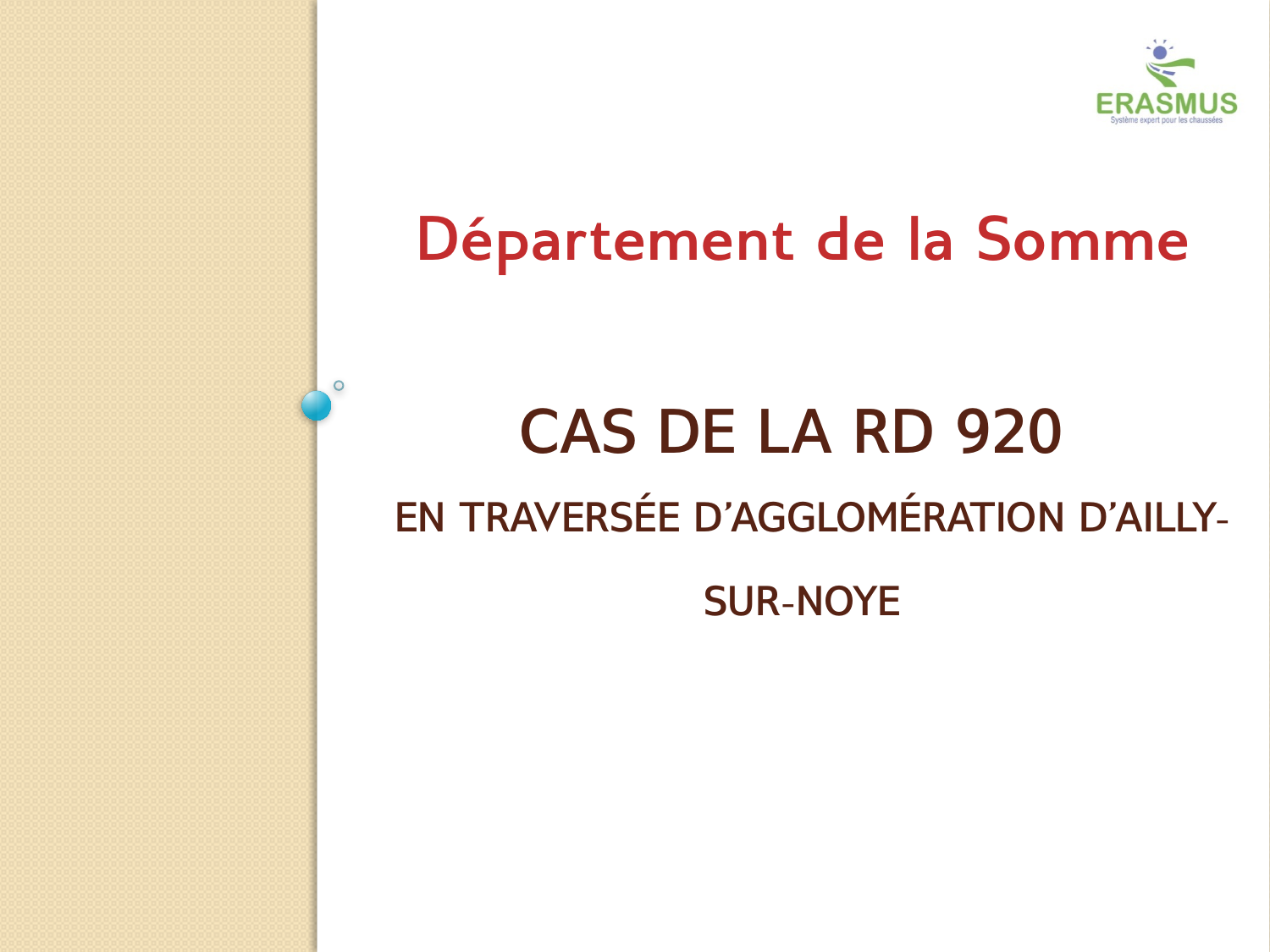

Département de la Somme
# Cas de la RD 920 en traversée d’agglomération d’Ailly-sur-noye